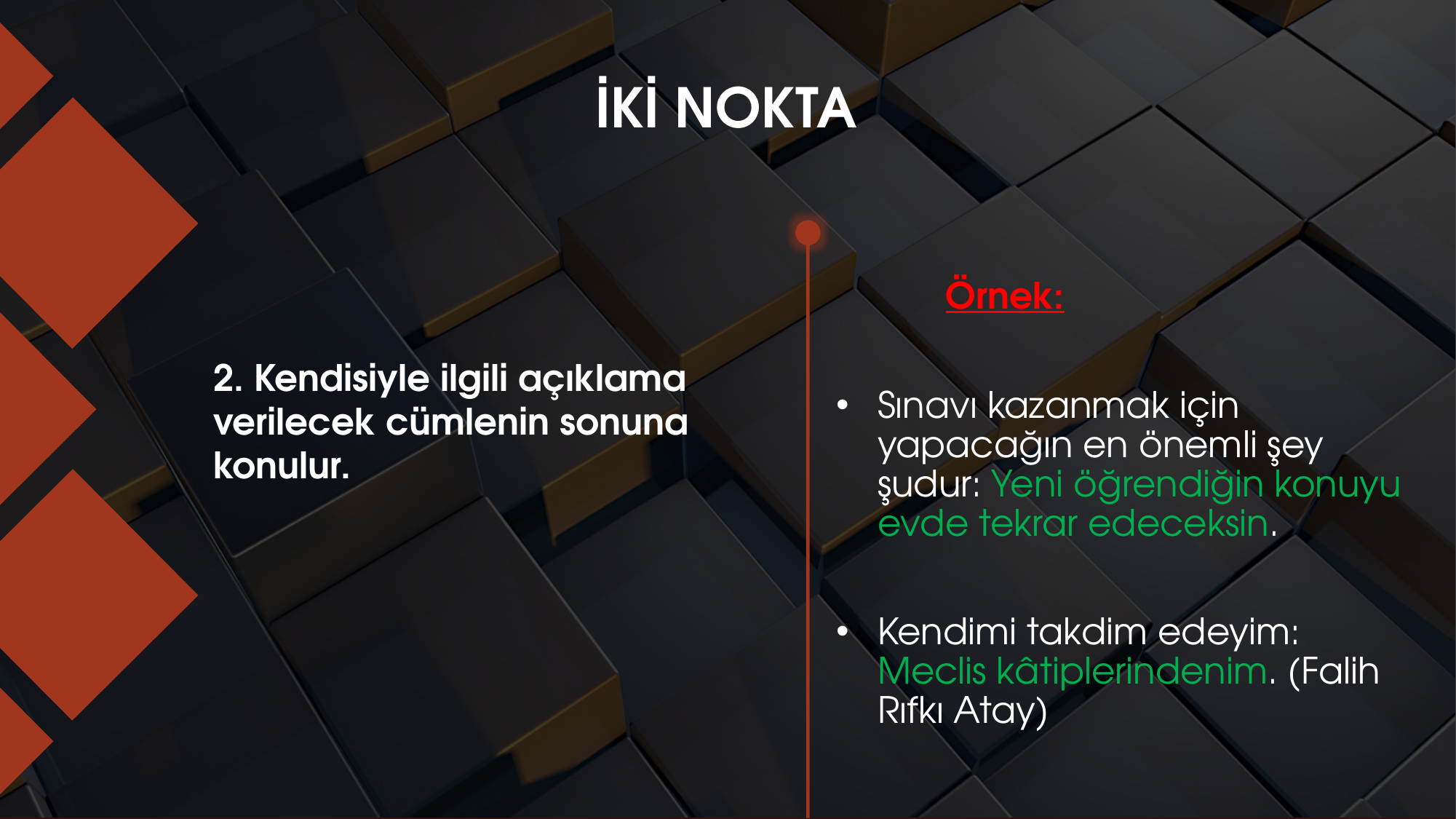

# İKİ NOKTA

	Örnek:

Sınavı kazanmak için yapacağın en önemli şey şudur: Yeni öğrendiğin konuyu evde tekrar edeceksin.

Kendimi takdim edeyim: Meclis kâtiplerindenim. (Falih Rıfkı Atay)

2. Kendisiyle ilgili açıklama verilecek cümlenin sonuna konulur.